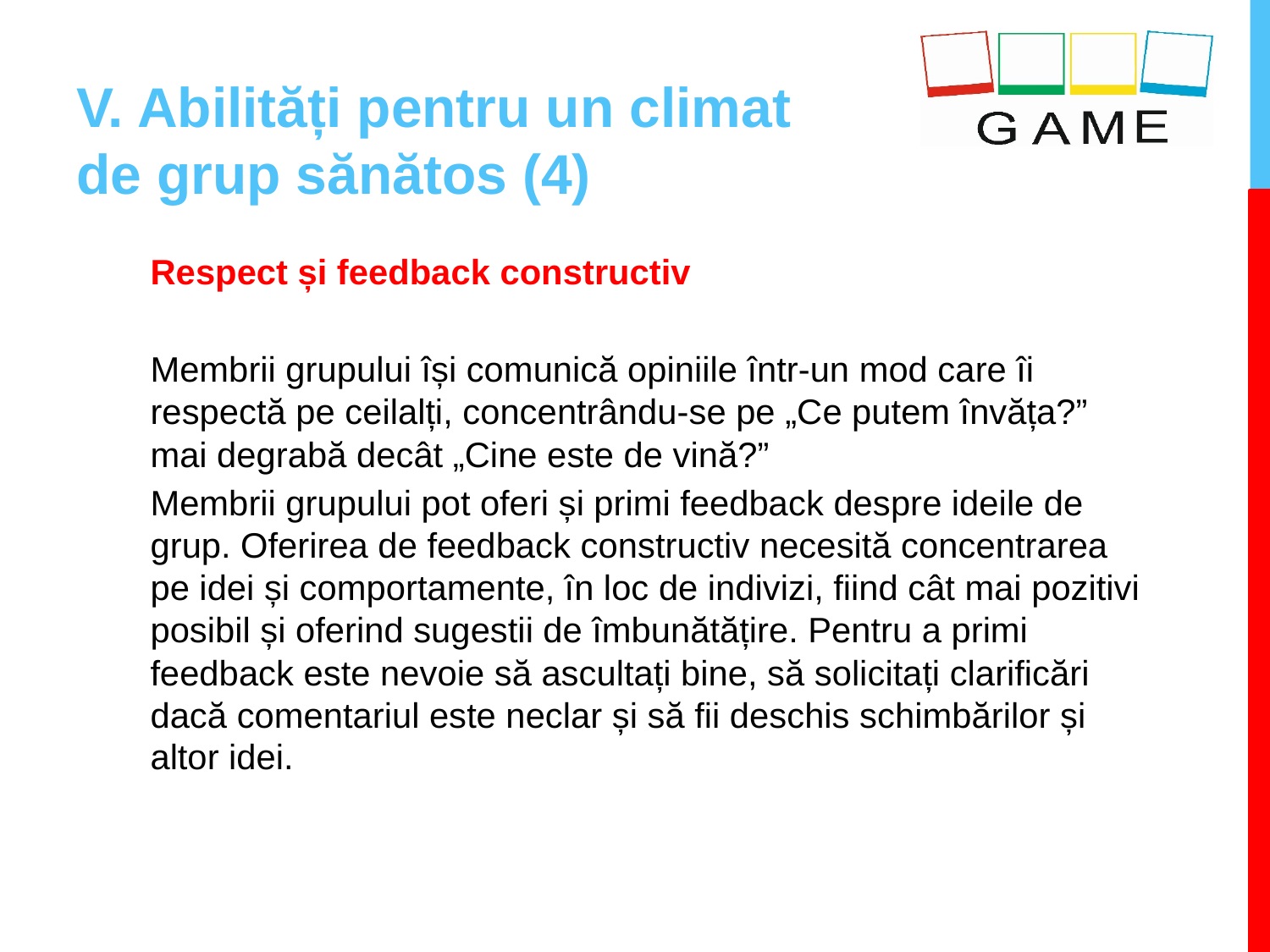

# V. Abilități pentru un climat de grup sănătos (4)
Respect și feedback constructiv

Membrii grupului își comunică opiniile într-un mod care îi respectă pe ceilalți, concentrându-se pe „Ce putem învăța?” mai degrabă decât „Cine este de vină?”
Membrii grupului pot oferi și primi feedback despre ideile de grup. Oferirea de feedback constructiv necesită concentrarea pe idei și comportamente, în loc de indivizi, fiind cât mai pozitivi posibil și oferind sugestii de îmbunătățire. Pentru a primi feedback este nevoie să ascultați bine, să solicitați clarificări dacă comentariul este neclar și să fii deschis schimbărilor și altor idei.